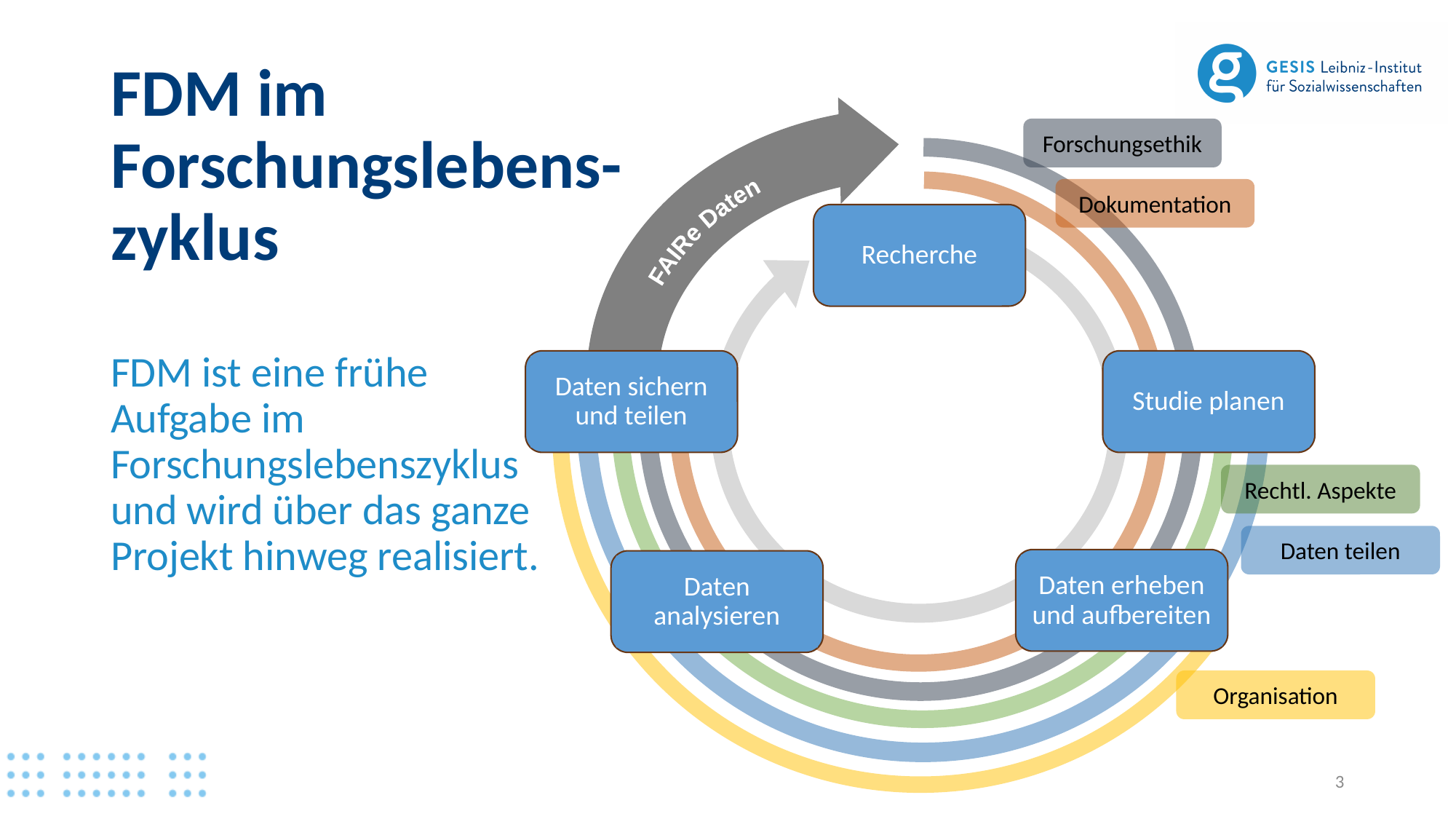

# FDM im Forschungslebens- zyklus

FAIRe Daten

Forschungsethik

Dokumentation

Recherche

FDM ist eine frühe Aufgabe im Forschungslebenszyklus und wird über das ganze Projekt hinweg realisiert.

Daten sichern und teilen

Studie planen
Rechtl. Aspekte
Daten teilen

Daten erheben und aufbereiten

Daten analysieren
Organisation
3